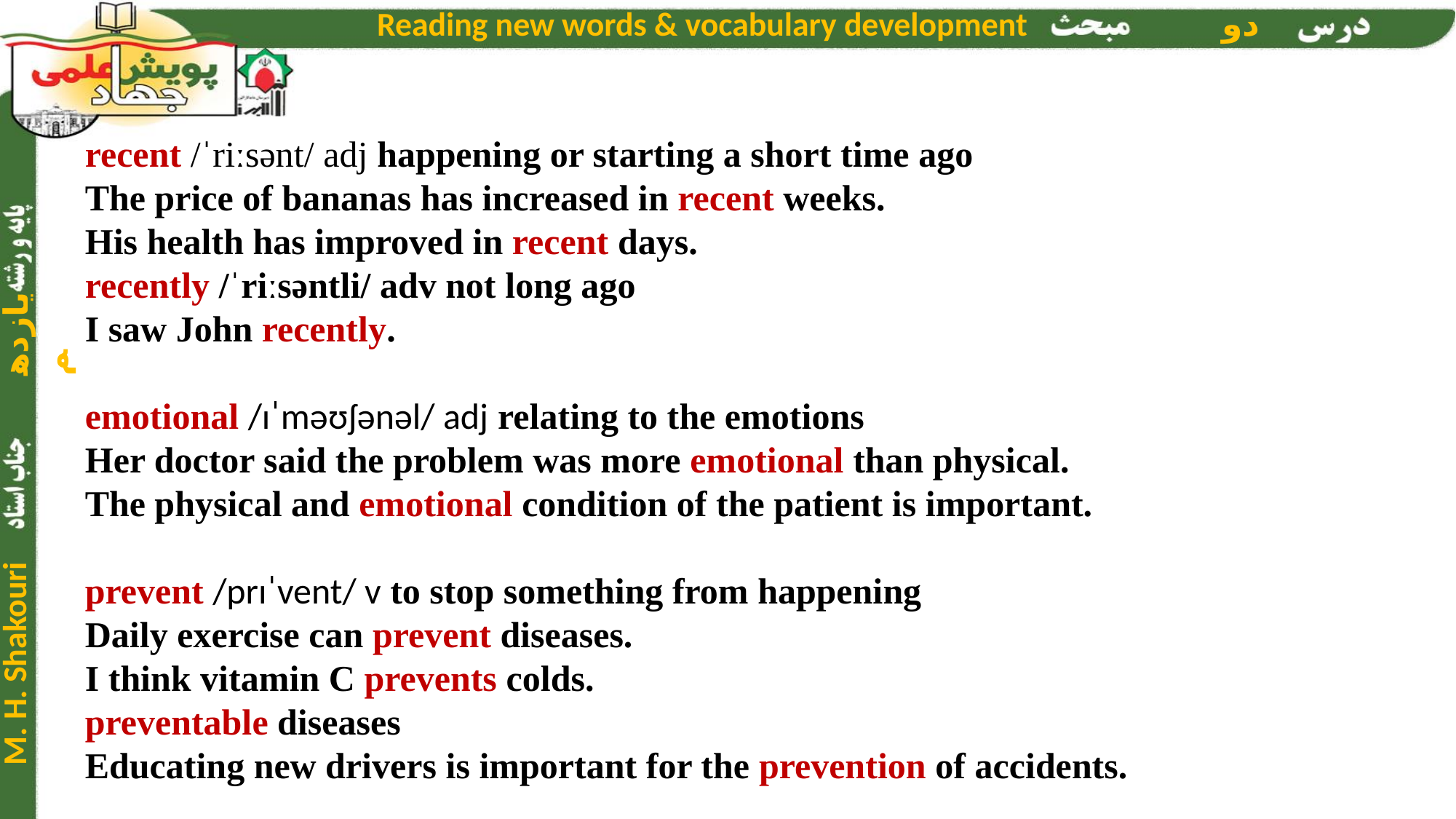

recent /ˈriːsənt/ adj happening or starting a short time ago
The price of bananas has increased in recent weeks.
His health has improved in recent days.
recently /ˈriːsəntli/ adv not long ago
I saw John recently.

emotional /ɪˈməʊʃənəl/ adj relating to the emotions
Her doctor said the problem was more emotional than physical.
The physical and emotional condition of the patient is important.
prevent /prɪˈvent/ v to stop something from happening
Daily exercise can prevent diseases.
I think vitamin C prevents colds.
preventable diseases
Educating new drivers is important for the prevention of accidents.